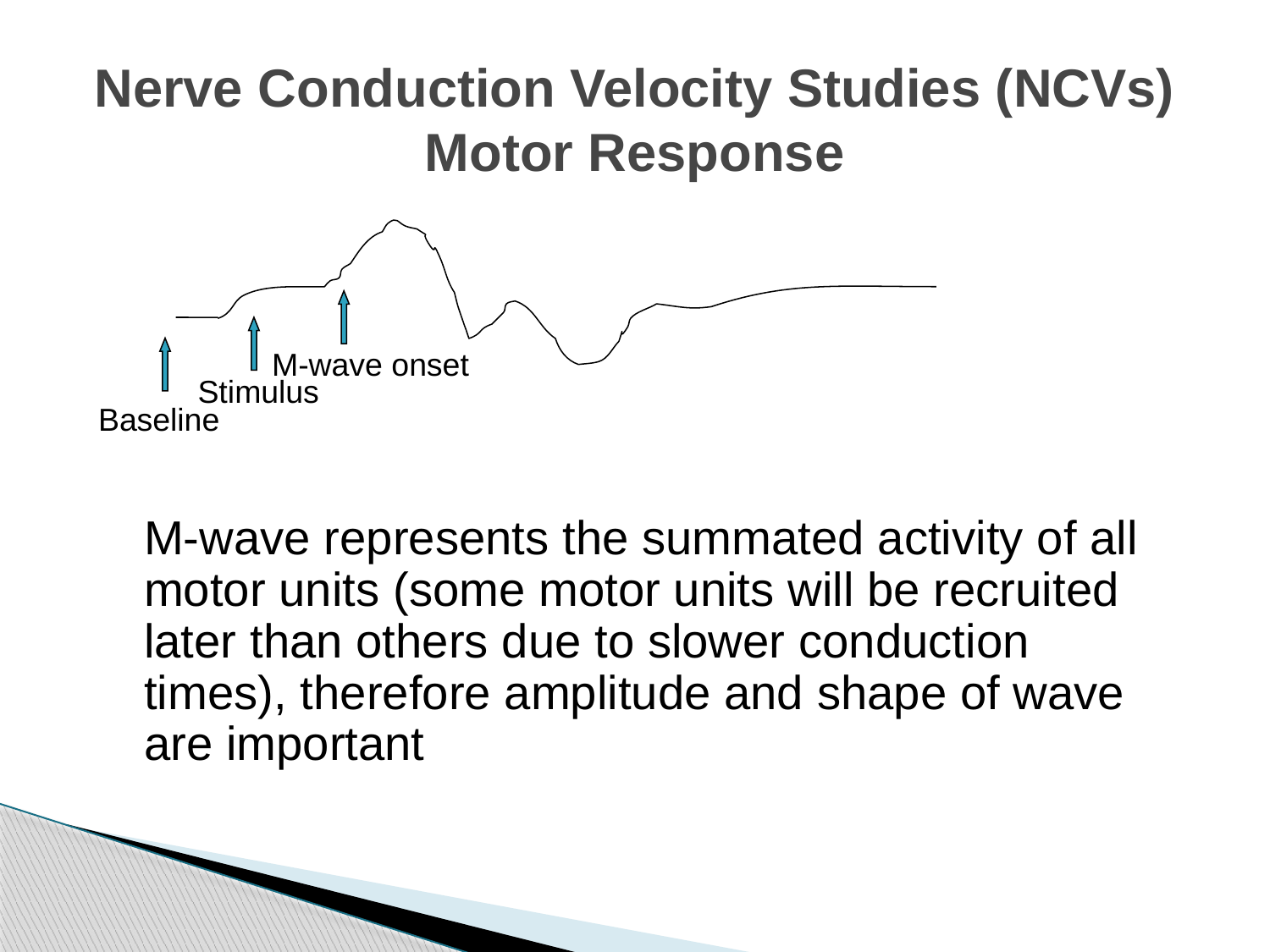

# Nerve Conduction Velocity Studies (NCVs) Motor Response

M-wave onset
Stimulus
Baseline
M-wave represents the summated activity of all motor units (some motor units will be recruited later than others due to slower conduction times), therefore amplitude and shape of wave are important